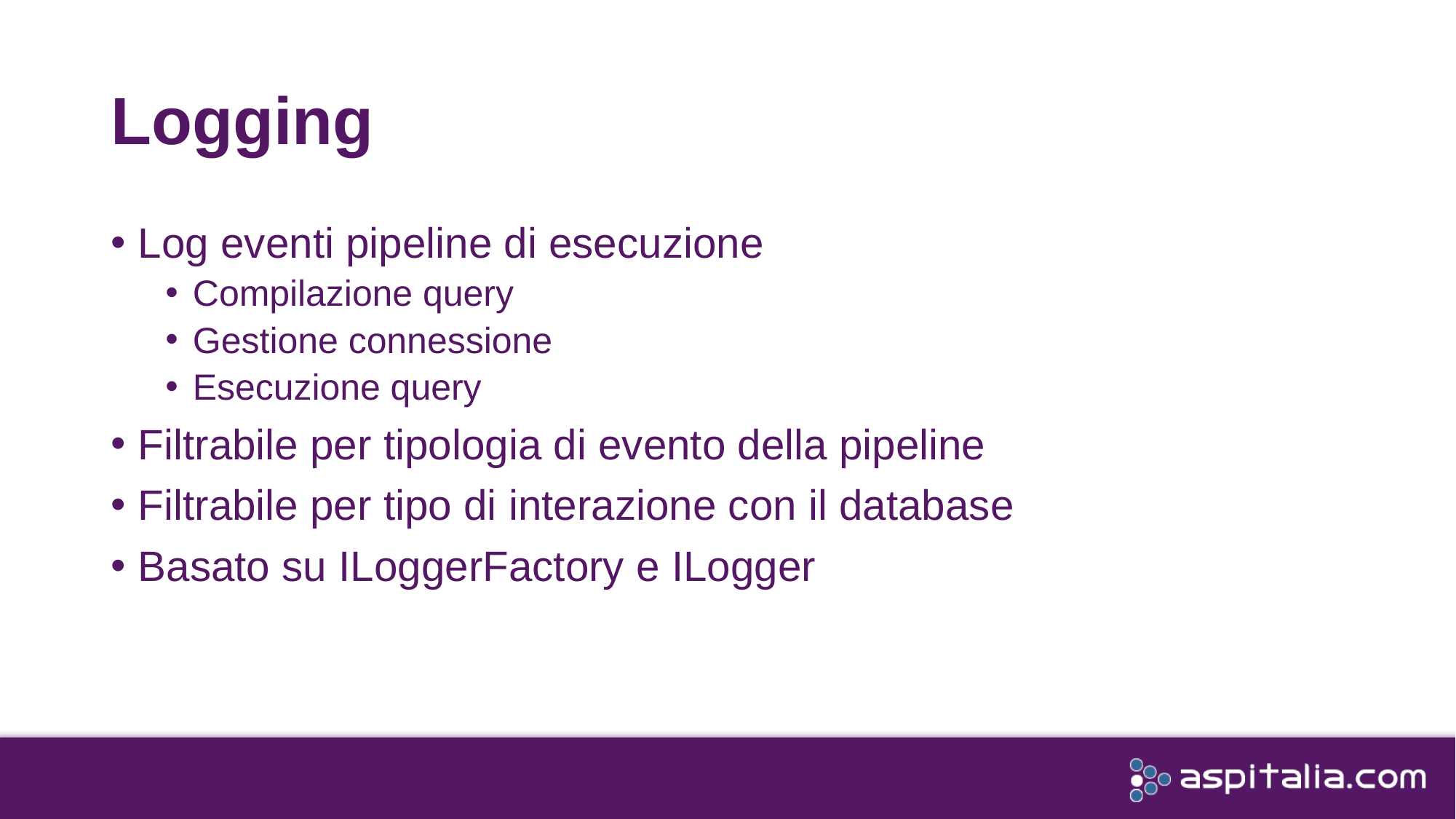

# Logging
Log eventi pipeline di esecuzione
Compilazione query
Gestione connessione
Esecuzione query
Filtrabile per tipologia di evento della pipeline
Filtrabile per tipo di interazione con il database
Basato su ILoggerFactory e ILogger